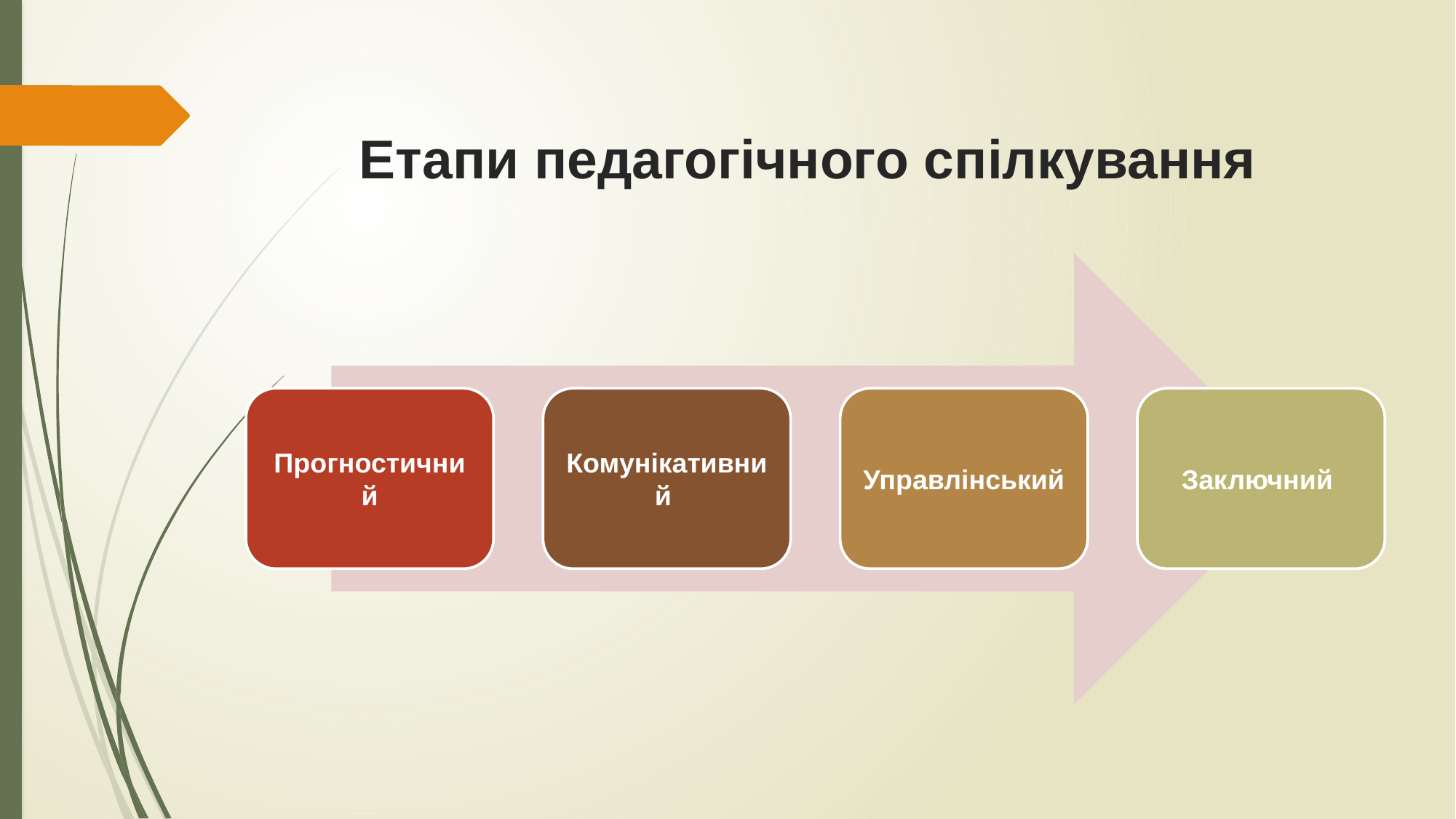

# Етапи педагогічного спілкування
Прогностичний
Комунікативний
Управлінський
Заключний